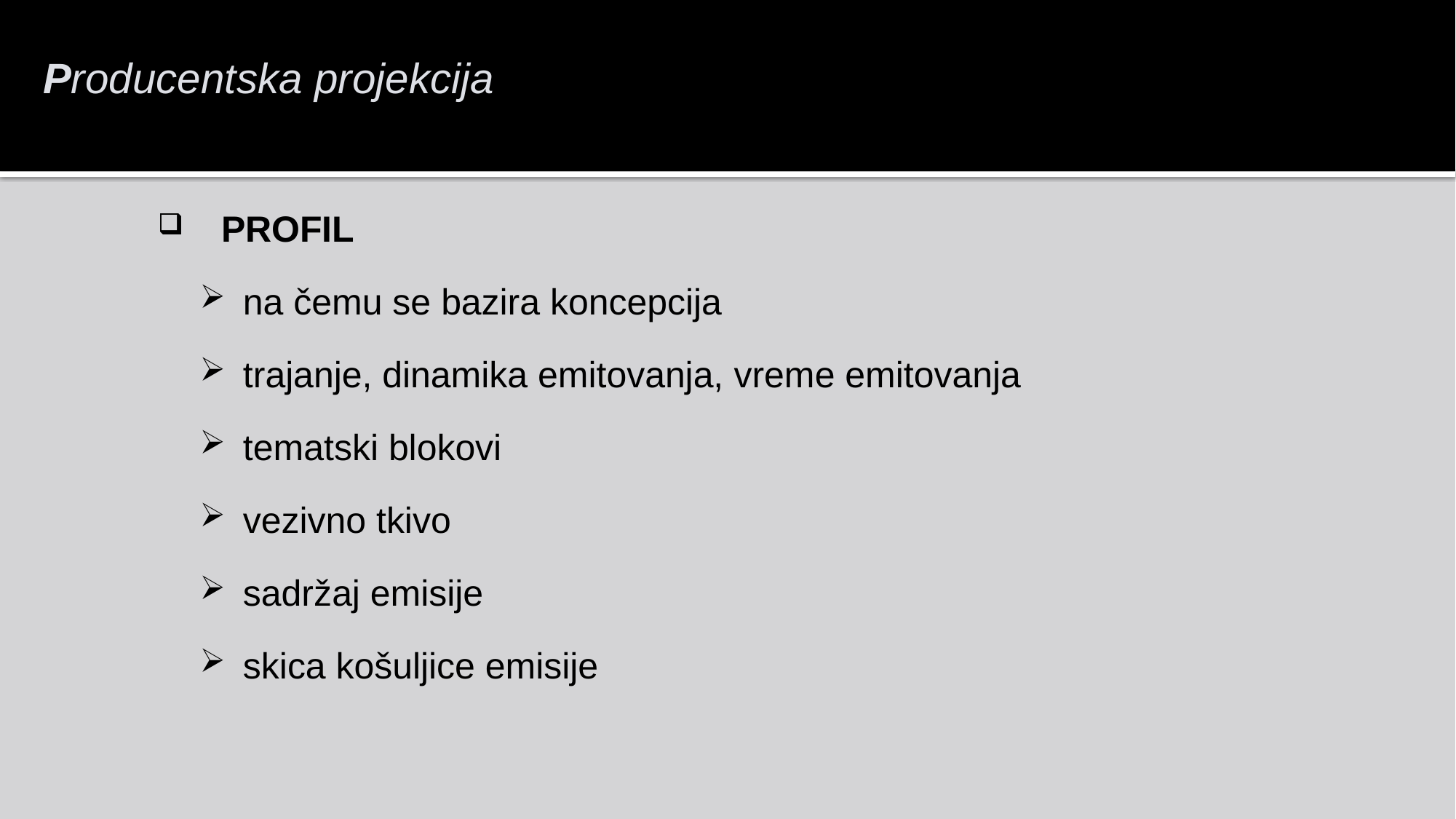

Producentska projekcija

 PROFIL
na čemu se bazira koncepcija
trajanje, dinamika emitovanja, vreme emitovanja
tematski blokovi
vezivno tkivo
sadržaj emisije
skica košuljice emisije